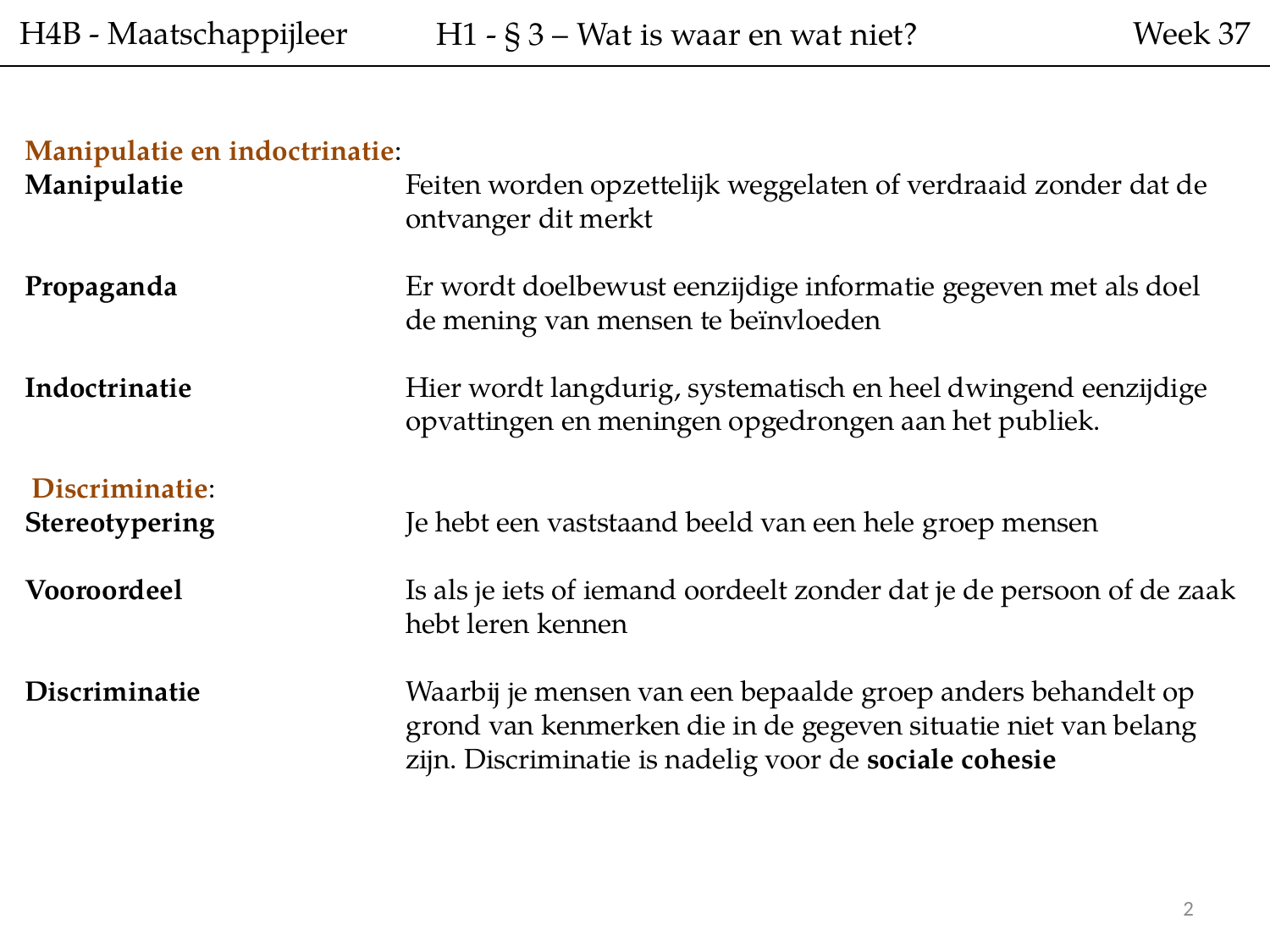

H4B - Maatschappijleer
Week 37
H1 - § 3 – Wat is waar en wat niet?
Manipulatie en indoctrinatie:
Manipulatie		Feiten worden opzettelijk weggelaten of verdraaid zonder dat de
			ontvanger dit merkt

Propaganda		Er wordt doelbewust eenzijdige informatie gegeven met als doel
			de mening van mensen te beïnvloeden

Indoctrinatie		Hier wordt langdurig, systematisch en heel dwingend eenzijdige
			opvattingen en meningen opgedrongen aan het publiek.

 Discriminatie:
Stereotypering		Je hebt een vaststaand beeld van een hele groep mensen

Vooroordeel		Is als je iets of iemand oordeelt zonder dat je de persoon of de zaak
			hebt leren kennen

Discriminatie		Waarbij je mensen van een bepaalde groep anders behandelt op
			grond van kenmerken die in de gegeven situatie niet van belang
			zijn. Discriminatie is nadelig voor de sociale cohesie

2